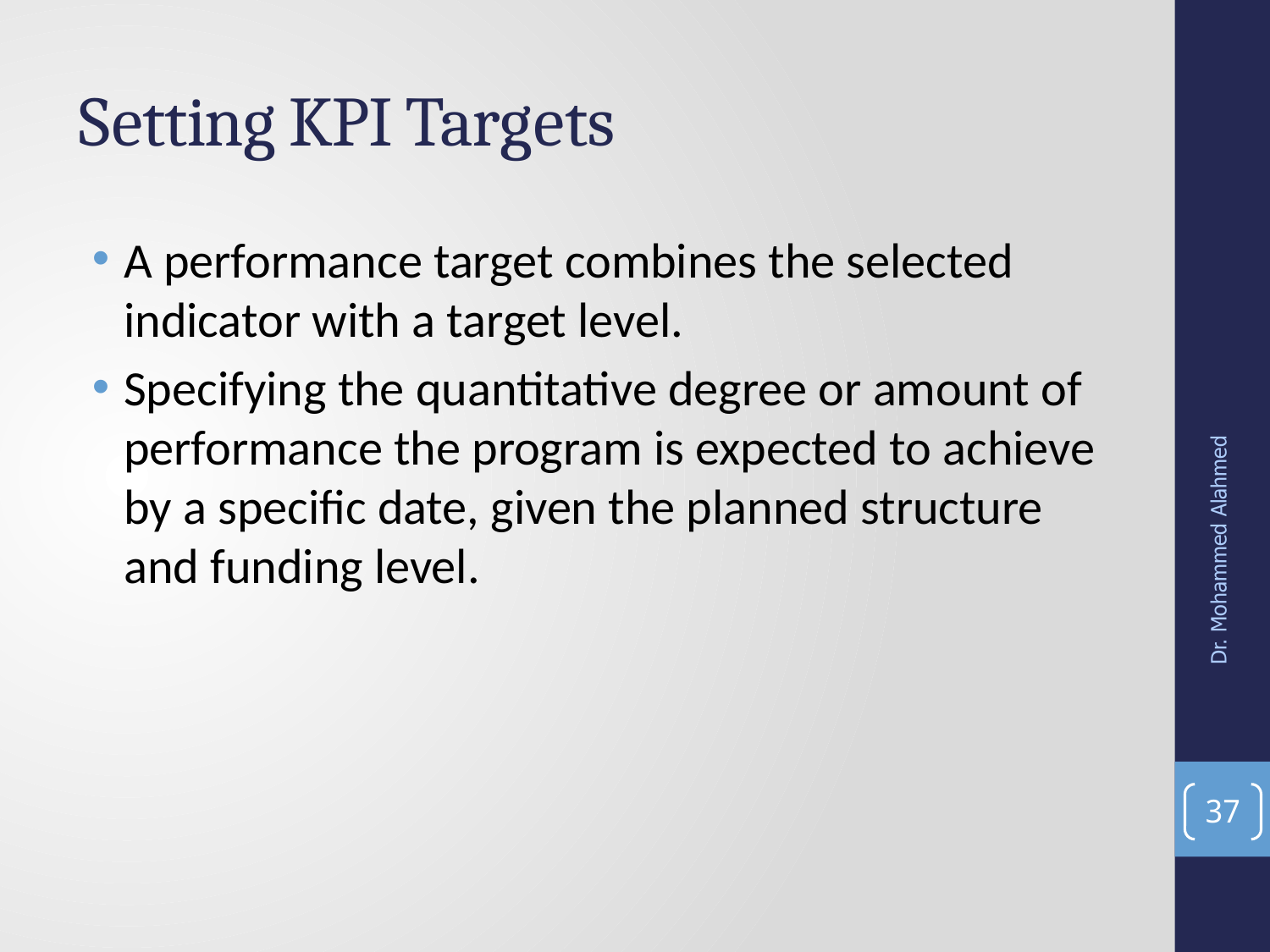

# Setting KPI Targets
A performance target combines the selected indicator with a target level.
Specifying the quantitative degree or amount of performance the program is expected to achieve by a specific date, given the planned structure and funding level.
Dr. Mohammed Alahmed
37